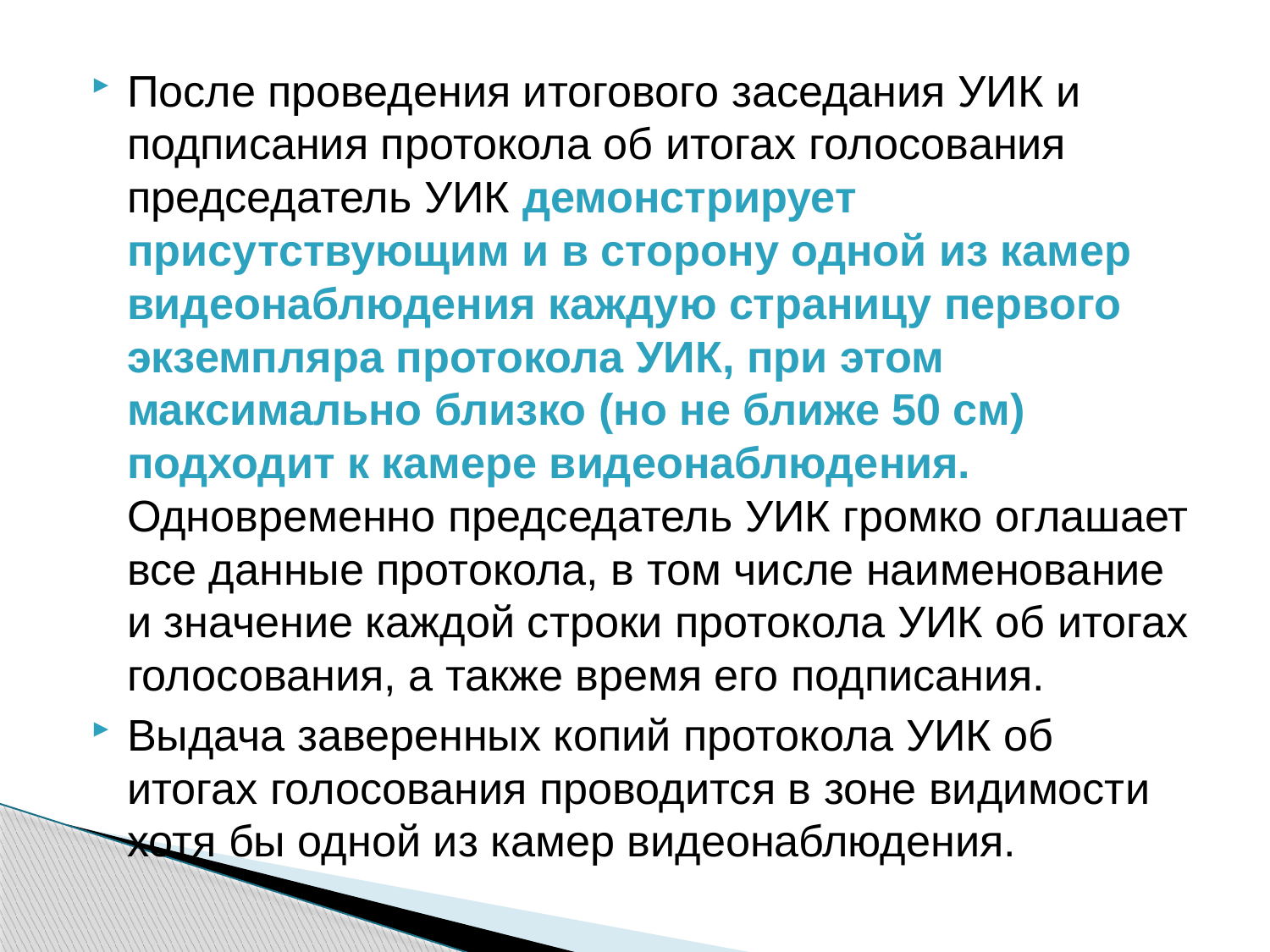

После проведения итогового заседания УИК и подписания протокола об итогах голосования председатель УИК демонстрирует присутствующим и в сторону одной из камер видеонаблюдения каждую страницу первого экземпляра протокола УИК, при этом максимально близко (но не ближе 50 см) подходит к камере видеонаблюдения. Одновременно председатель УИК громко оглашает все данные протокола, в том числе наименование и значение каждой строки протокола УИК об итогах голосования, а также время его подписания.
Выдача заверенных копий протокола УИК об итогах голосования проводится в зоне видимости хотя бы одной из камер видеонаблюдения.